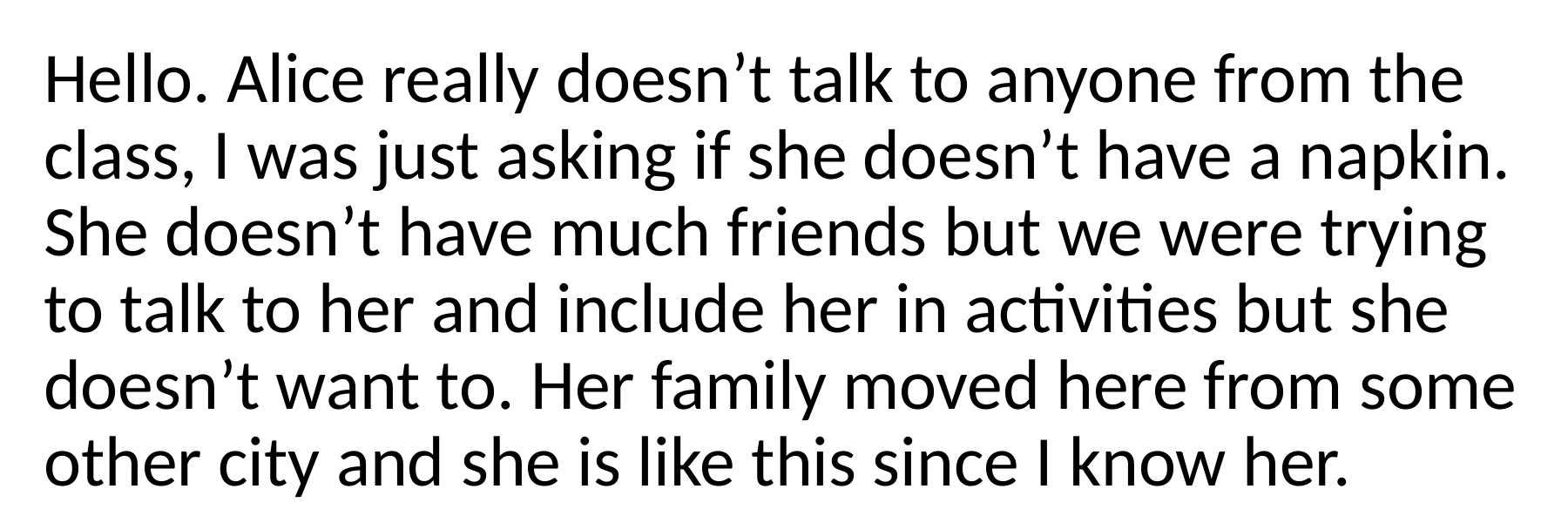

Hello. Alice really doesn’t talk to anyone from the class, I was just asking if she doesn’t have a napkin. She doesn’t have much friends but we were trying to talk to her and include her in activities but she doesn’t want to. Her family moved here from some other city and she is like this since I know her.